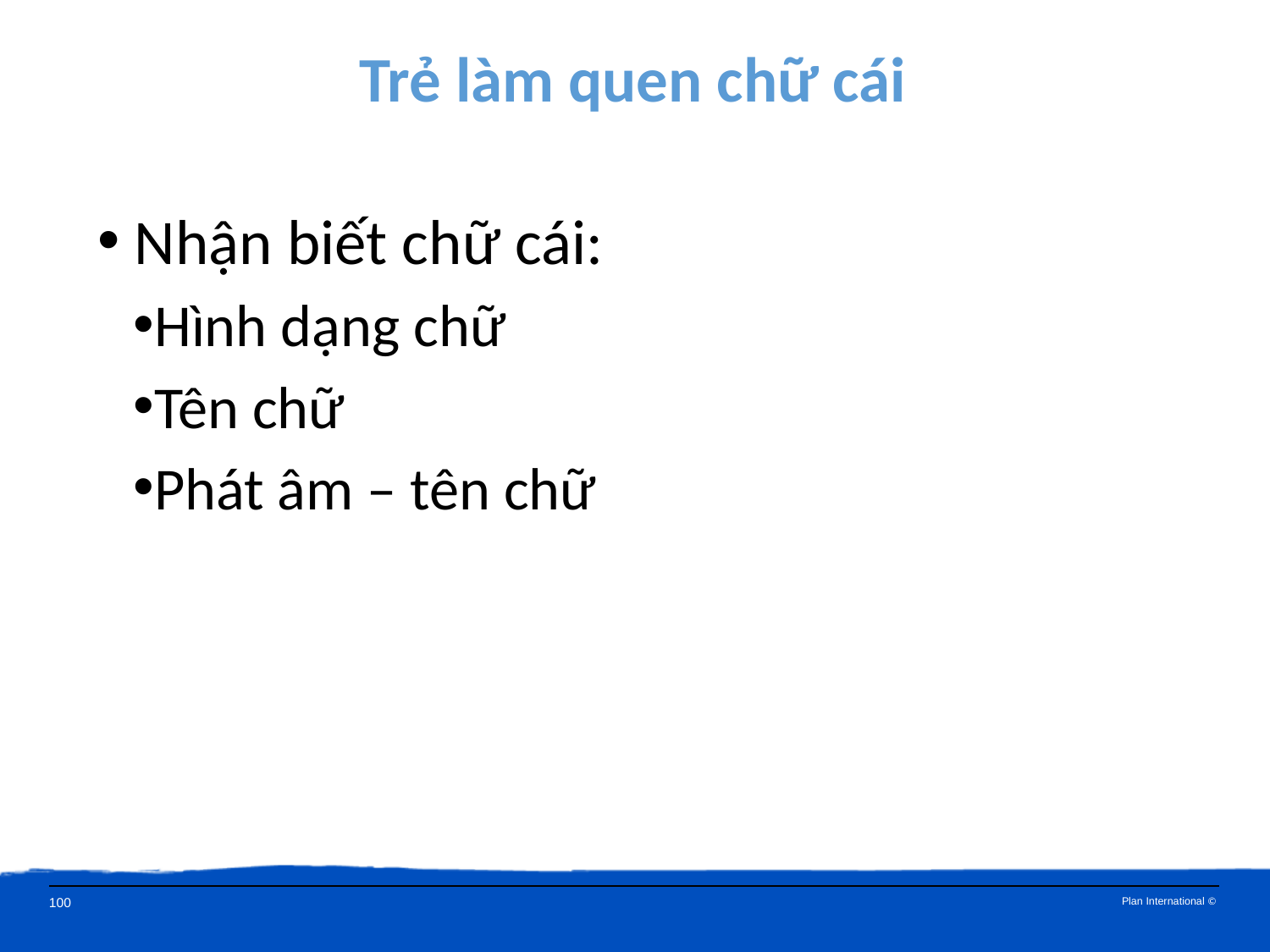

Trẻ làm quen chữ cái
 Nhận biết chữ cái:
Hình dạng chữ
Tên chữ
Phát âm – tên chữ

100